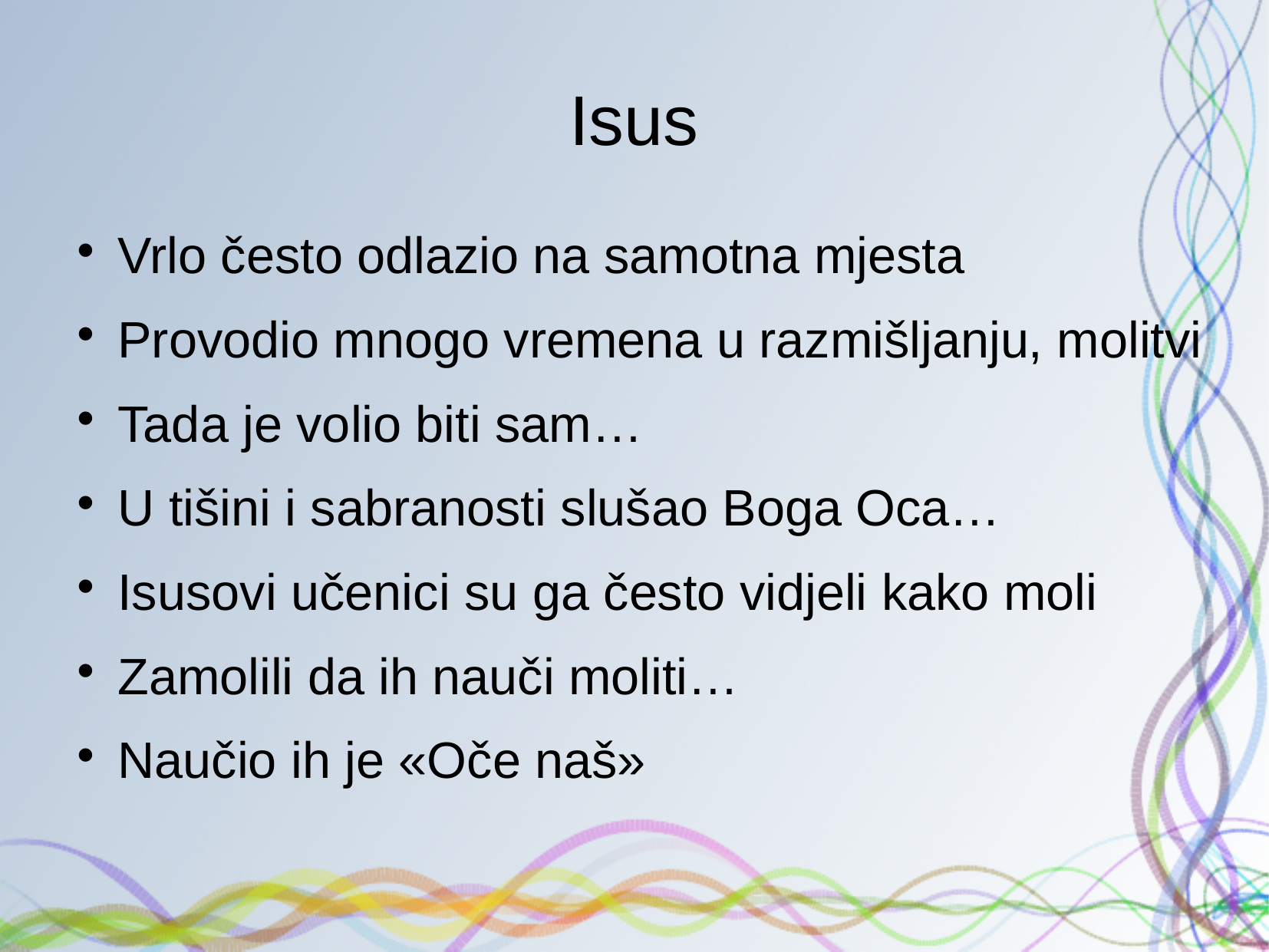

# Isus
Vrlo često odlazio na samotna mjesta
Provodio mnogo vremena u razmišljanju, molitvi
Tada je volio biti sam…
U tišini i sabranosti slušao Boga Oca…
Isusovi učenici su ga često vidjeli kako moli
Zamolili da ih nauči moliti…
Naučio ih je «Oče naš»